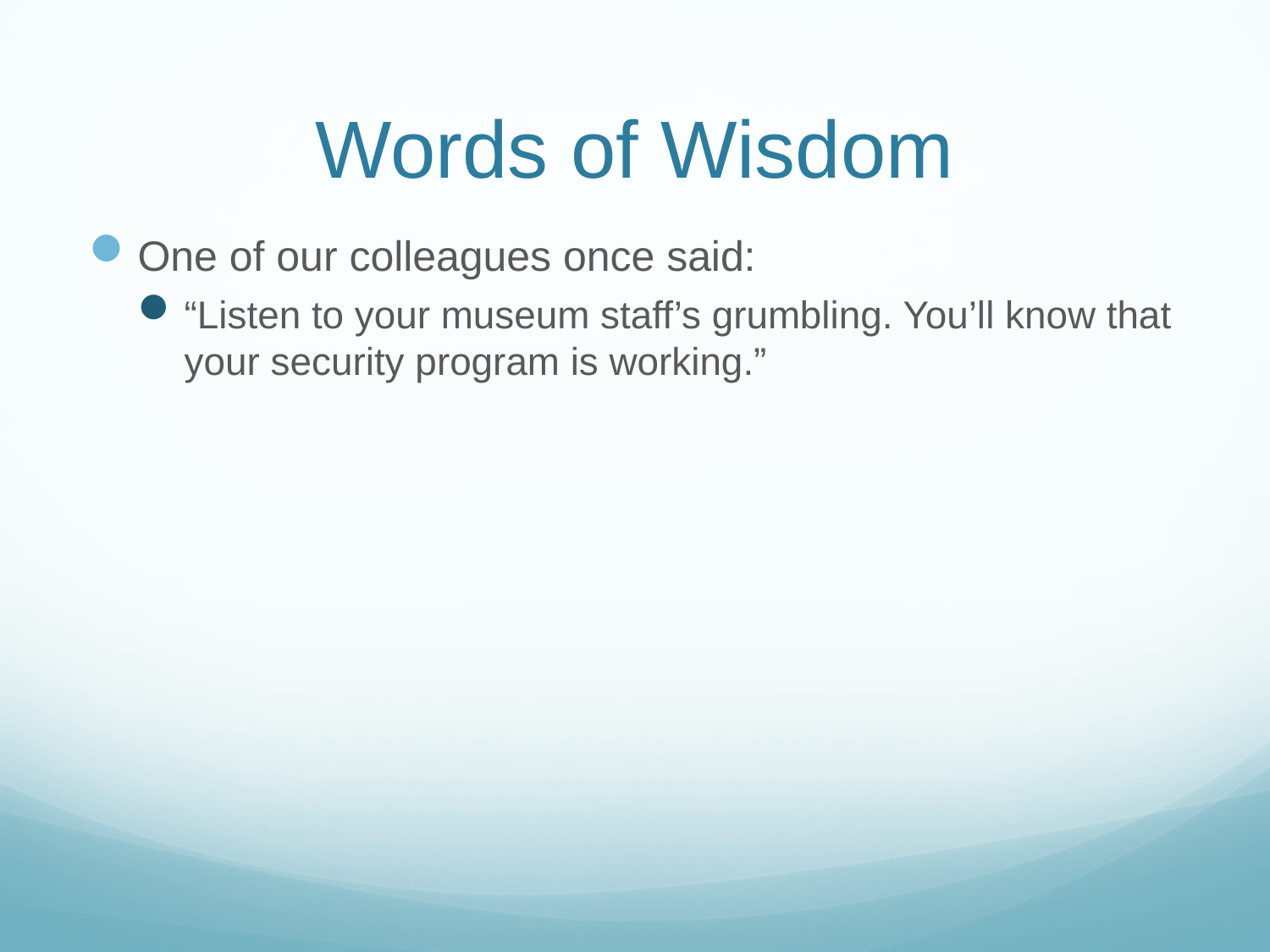

# Words of Wisdom
One of our colleagues once said:
“Listen to your museum staff’s grumbling. You’ll know that your security program is working.”